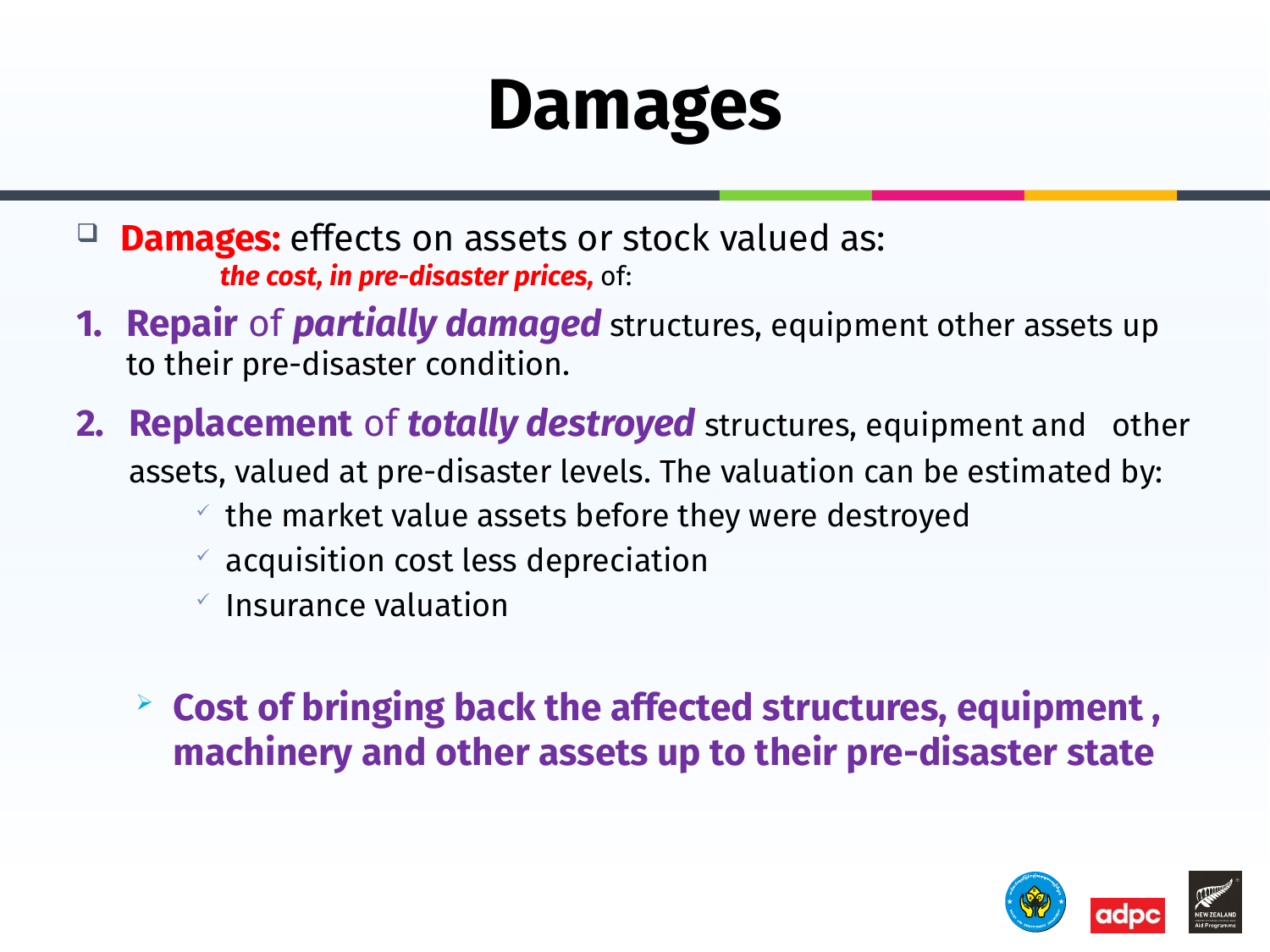

# Damages
Damages: effects on assets or stock valued as:
	 the cost, in pre-disaster prices, of:
1.	Repair of partially damaged structures, equipment other assets up to their pre-disaster condition.
2.	Replacement of totally destroyed structures, equipment and   other assets, valued at pre-disaster levels. The valuation can be estimated by:
the market value assets before they were destroyed
acquisition cost less depreciation
Insurance valuation

Cost of bringing back the affected structures, equipment , machinery and other assets up to their pre-disaster state